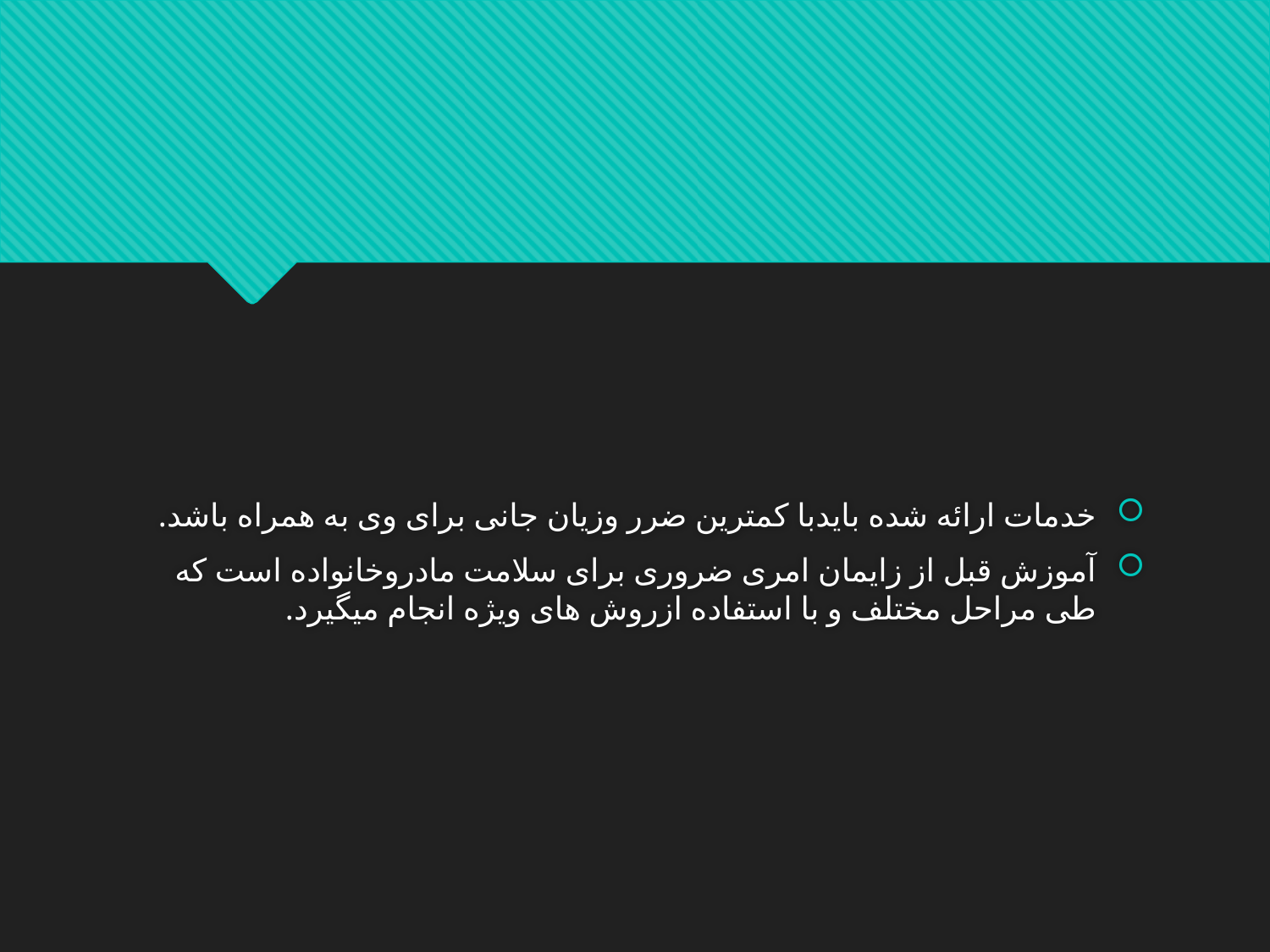

خدمات ارائه شده بایدبا کمترین ضرر وزیان جانی برای وی به همراه باشد.
آموزش قبل از زایمان امری ضروری برای سلامت مادروخانواده است که طی مراحل مختلف و با استفاده ازروش های ویژه انجام میگیرد.